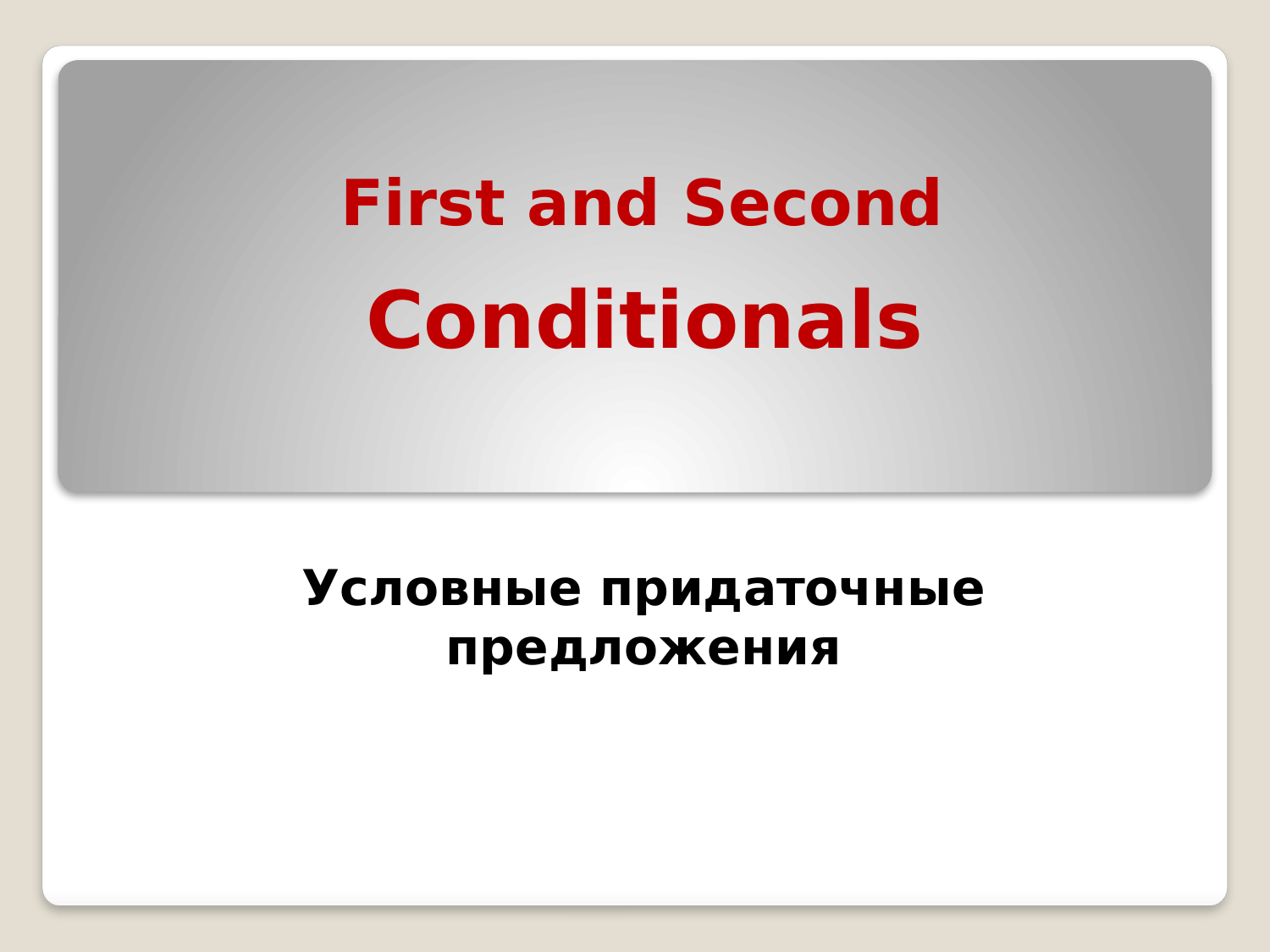

# Conditionals
First and Second
Условные придаточные предложения